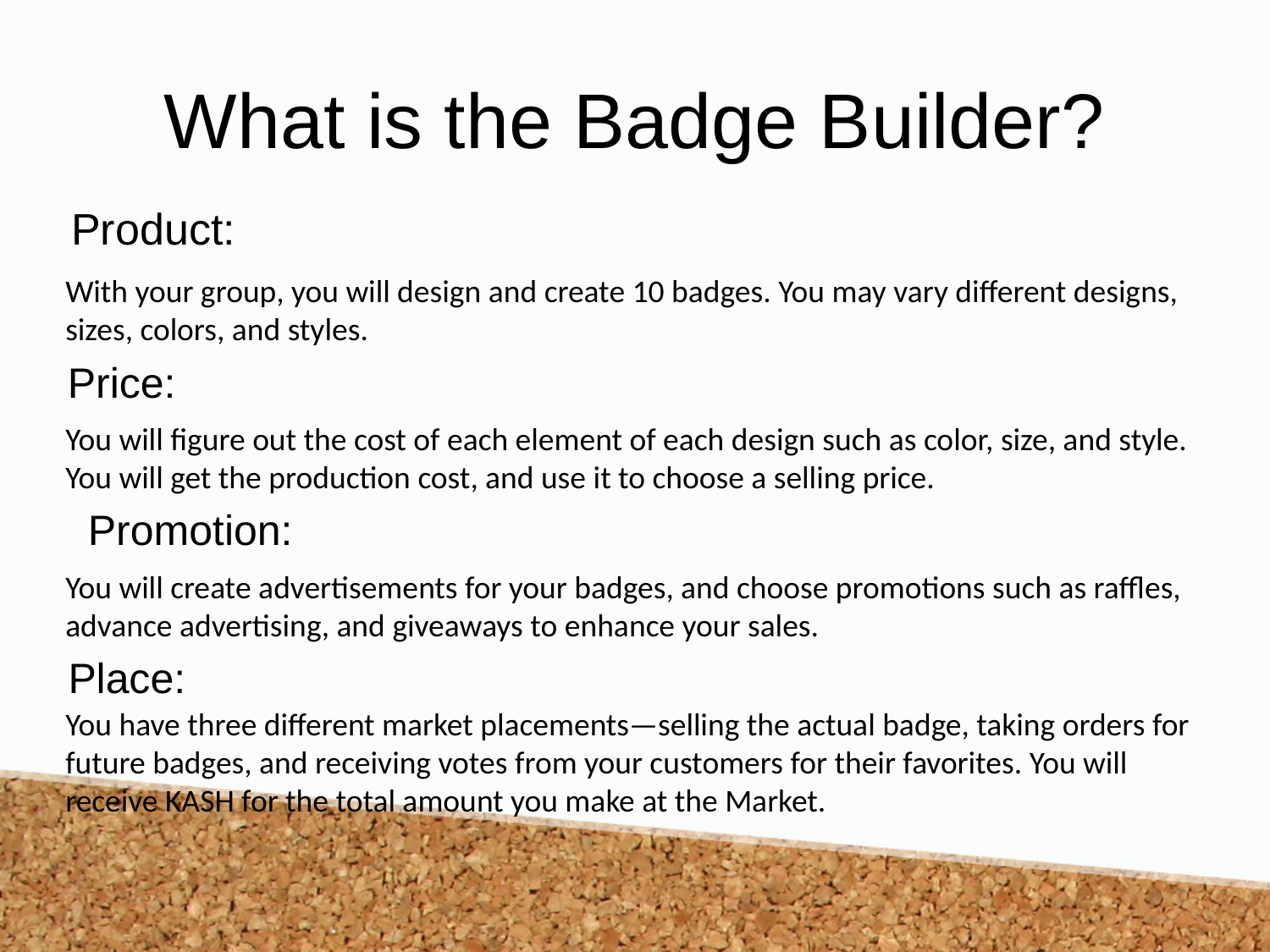

# What is the Badge Builder?
Product:
With your group, you will design and create 10 badges. You may vary different designs, sizes, colors, and styles.
Price:
You will figure out the cost of each element of each design such as color, size, and style. You will get the production cost, and use it to choose a selling price.
Promotion:
You will create advertisements for your badges, and choose promotions such as raffles, advance advertising, and giveaways to enhance your sales.
Place:
You have three different market placements—selling the actual badge, taking orders for future badges, and receiving votes from your customers for their favorites. You will receive KASH for the total amount you make at the Market.